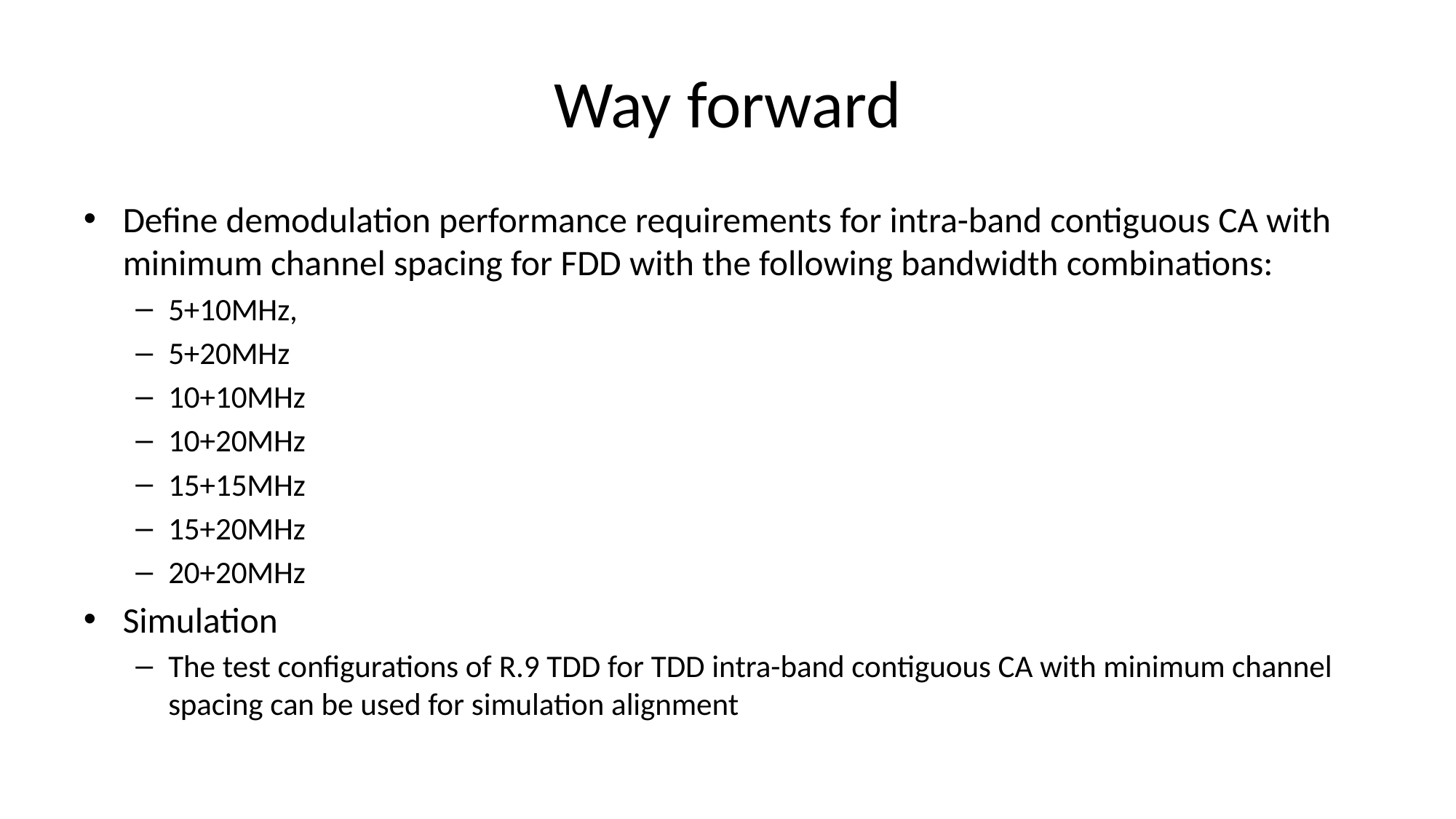

# Way forward
Define demodulation performance requirements for intra-band contiguous CA with minimum channel spacing for FDD with the following bandwidth combinations:
5+10MHz,
5+20MHz
10+10MHz
10+20MHz
15+15MHz
15+20MHz
20+20MHz
Simulation
The test configurations of R.9 TDD for TDD intra-band contiguous CA with minimum channel spacing can be used for simulation alignment